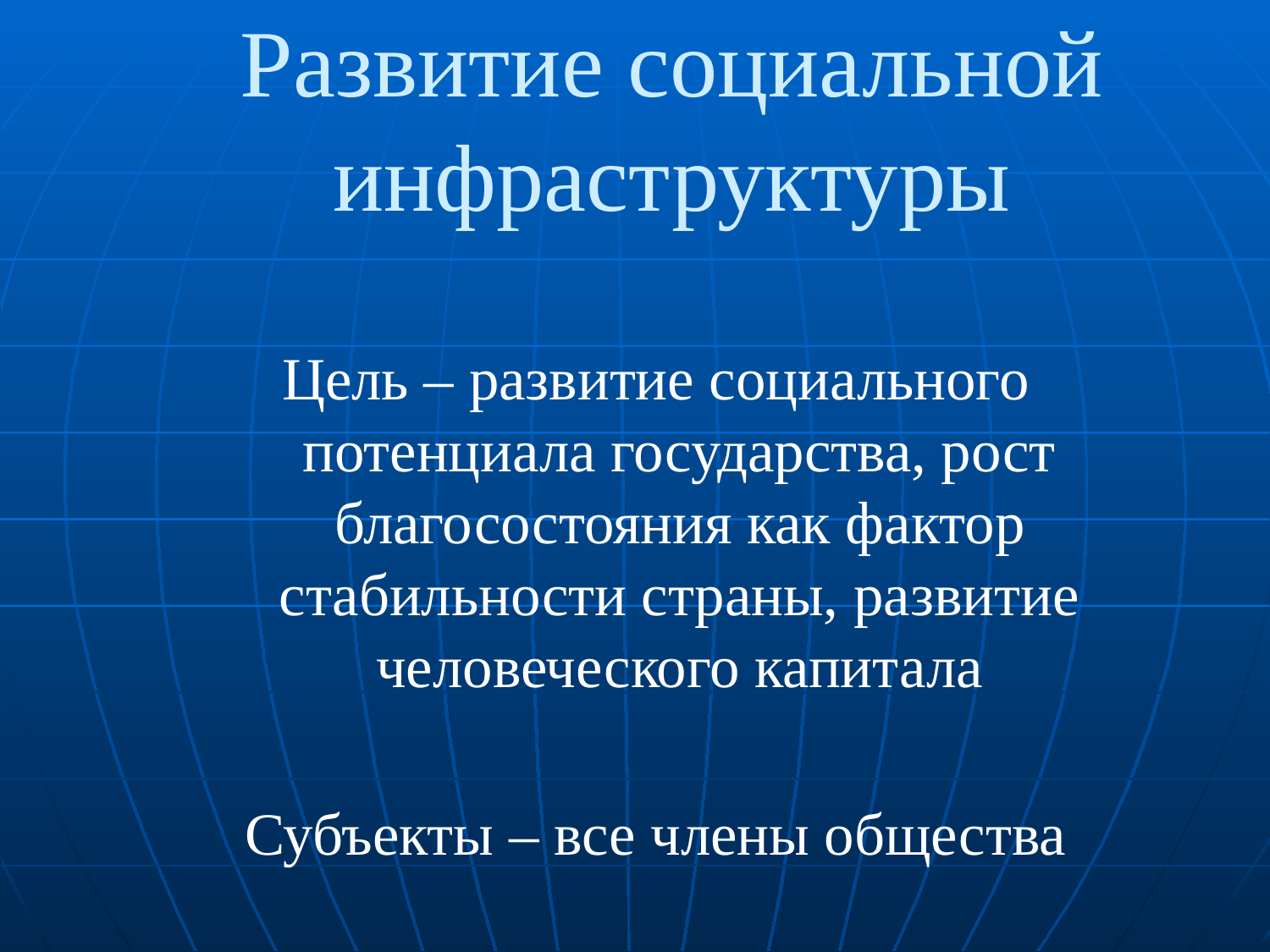

# Развитие социальной инфраструктуры

Цель – развитие социального потенциала государства, рост благосостояния как фактор стабильности страны, развитие человеческого капитала

Субъекты – все члены общества